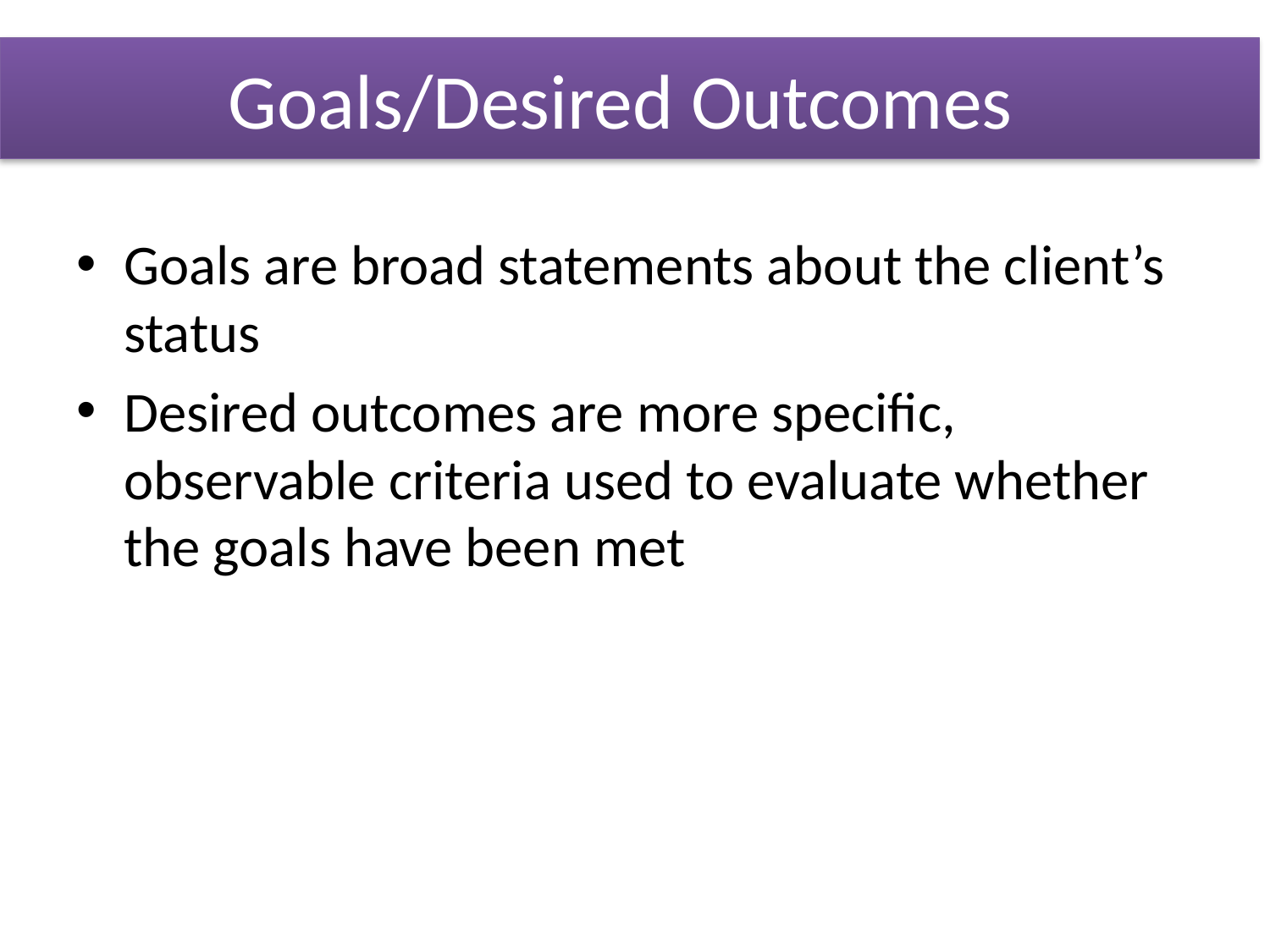

# Goals/Desired Outcomes
Goals are broad statements about the client’s status
Desired outcomes are more specific, observable criteria used to evaluate whether the goals have been met